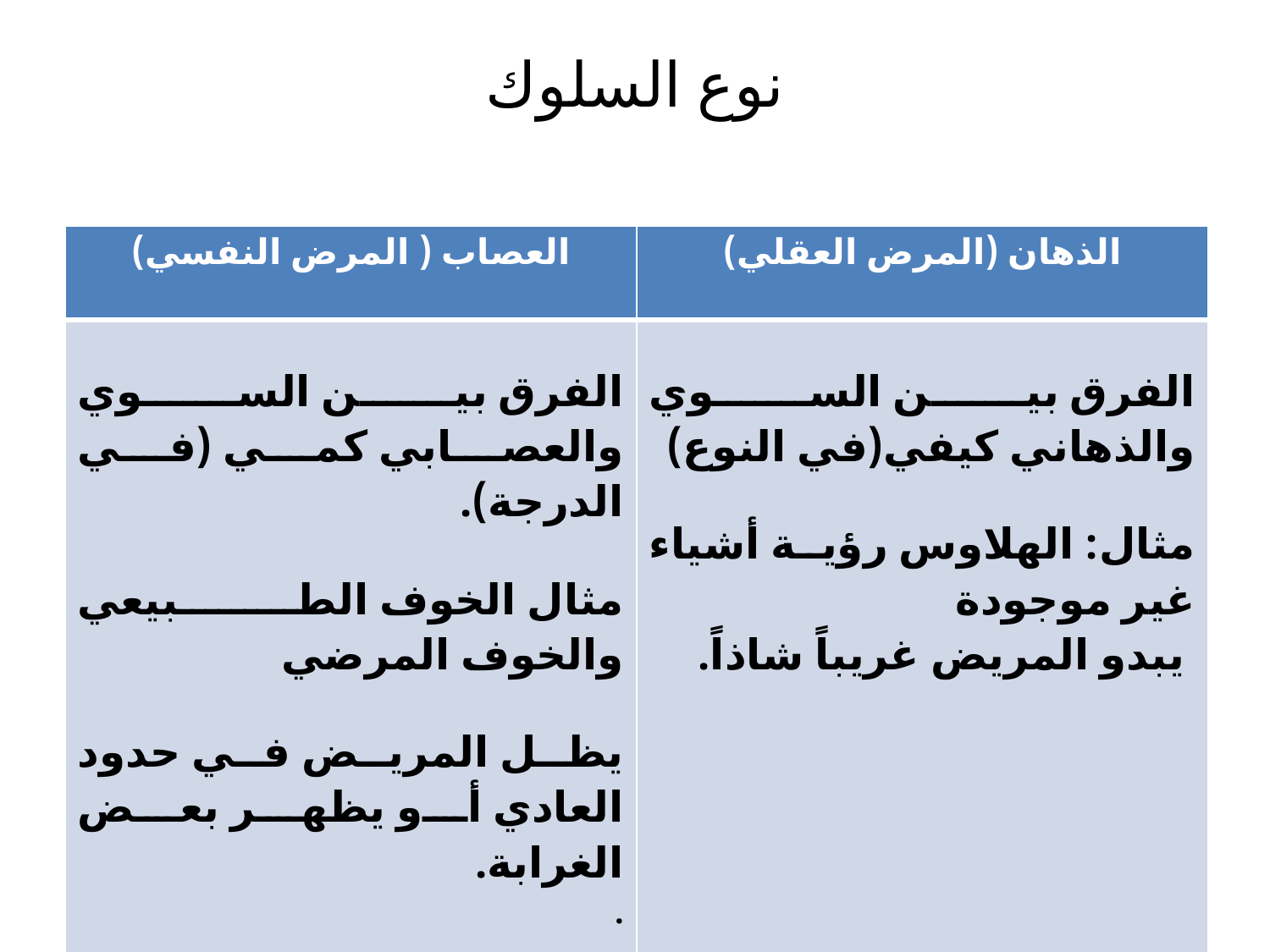

# نوع السلوك
| العصاب ( المرض النفسي) | الذهان (المرض العقلي) |
| --- | --- |
| الفرق بين السوي والعصابي كمي (في الدرجة). مثال الخوف الطبيعي والخوف المرضي يظل المريض في حدود العادي أو يظهر بعض الغرابة. . | الفرق بين السوي والذهاني كيفي(في النوع) مثال: الهلاوس رؤية أشياء غير موجودة يبدو المريض غريباً شاذاً. |